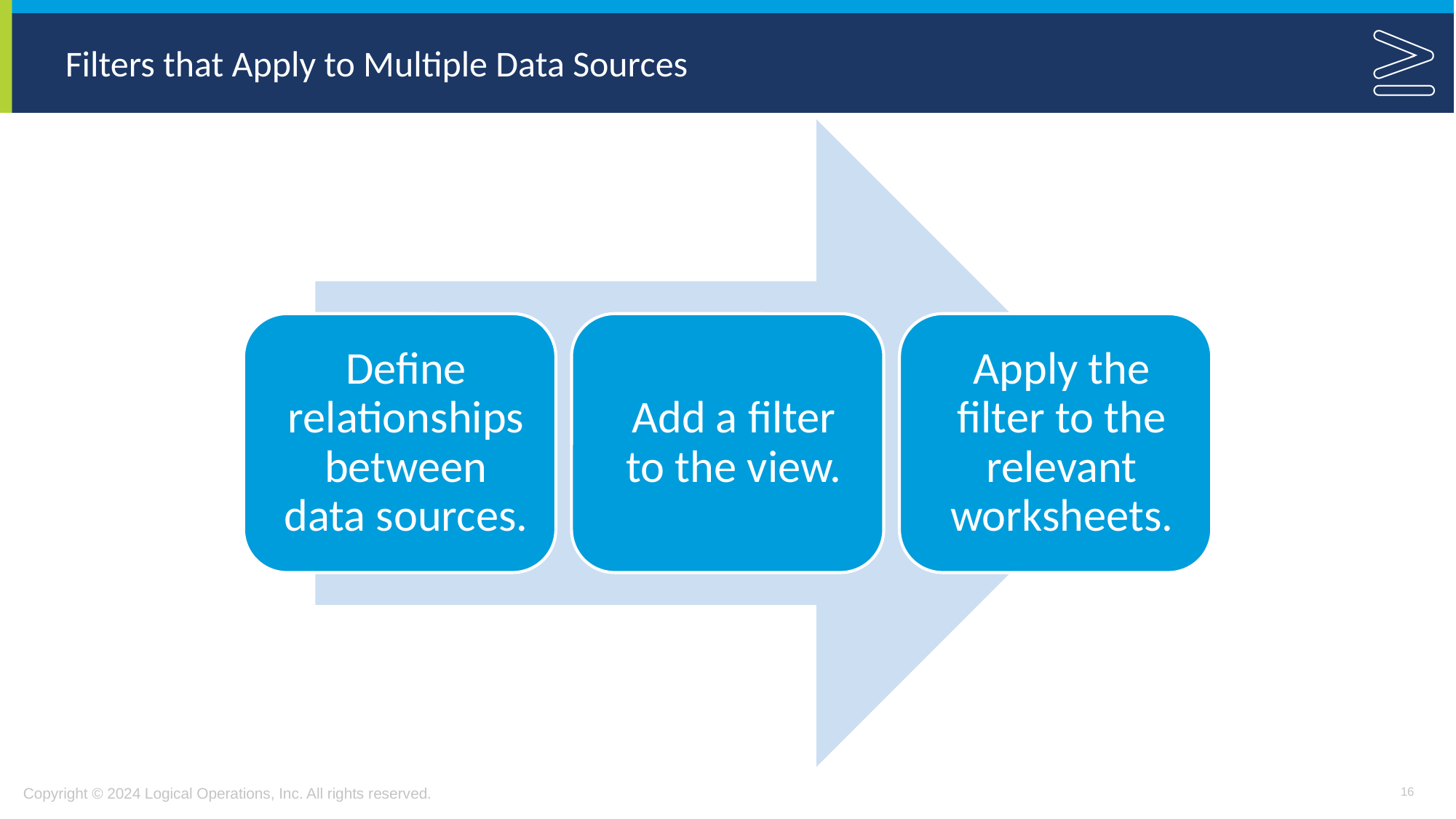

# Filters that Apply to Multiple Data Sources
Define relationships between data sources.
Add a filter to the view.
Apply the filter to the relevant worksheets.
16